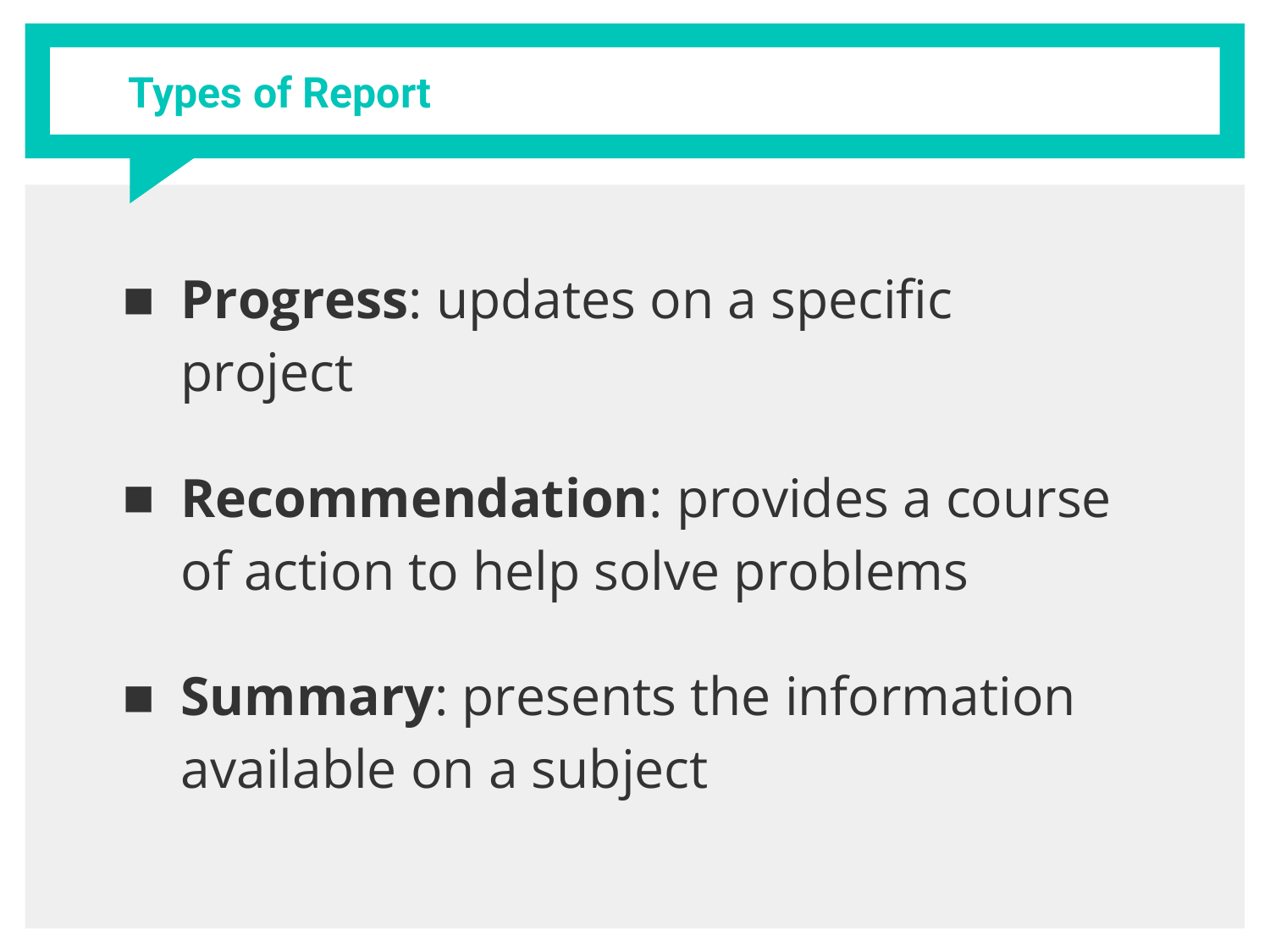

# Types of Report
Progress: updates on a specific project
Recommendation: provides a course of action to help solve problems
Summary: presents the information available on a subject